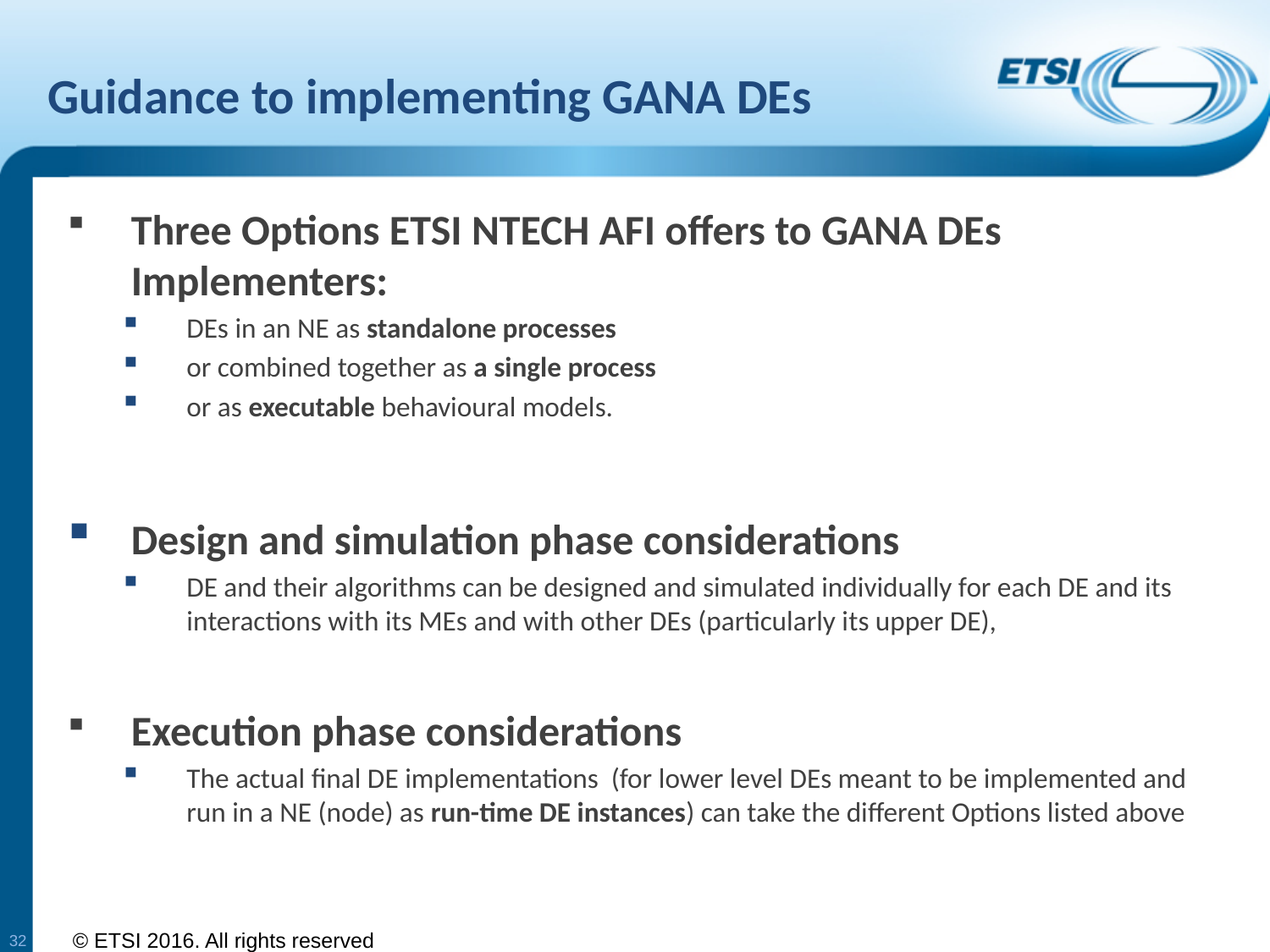

# Guidance to implementing GANA DEs
Three Options ETSI NTECH AFI offers to GANA DEs Implementers:
DEs in an NE as standalone processes
or combined together as a single process
or as executable behavioural models.

Design and simulation phase considerations
DE and their algorithms can be designed and simulated individually for each DE and its interactions with its MEs and with other DEs (particularly its upper DE),

Execution phase considerations
The actual final DE implementations  (for lower level DEs meant to be implemented and run in a NE (node) as run-time DE instances) can take the different Options listed above
© ETSI 2016. All rights reserved
32